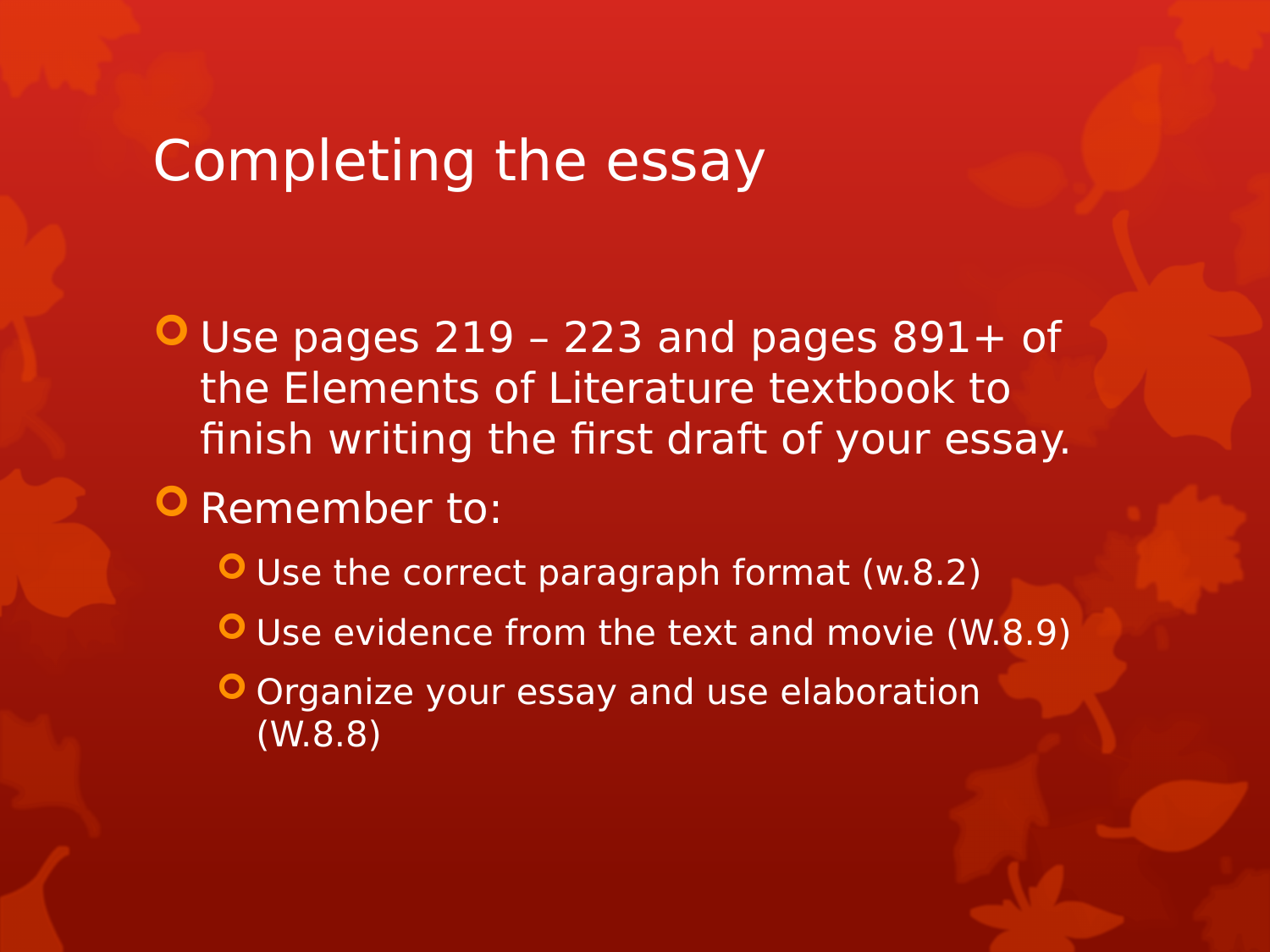

# Completing the essay
Use pages 219 – 223 and pages 891+ of the Elements of Literature textbook to finish writing the first draft of your essay.
Remember to:
Use the correct paragraph format (w.8.2)
Use evidence from the text and movie (W.8.9)
Organize your essay and use elaboration (W.8.8)